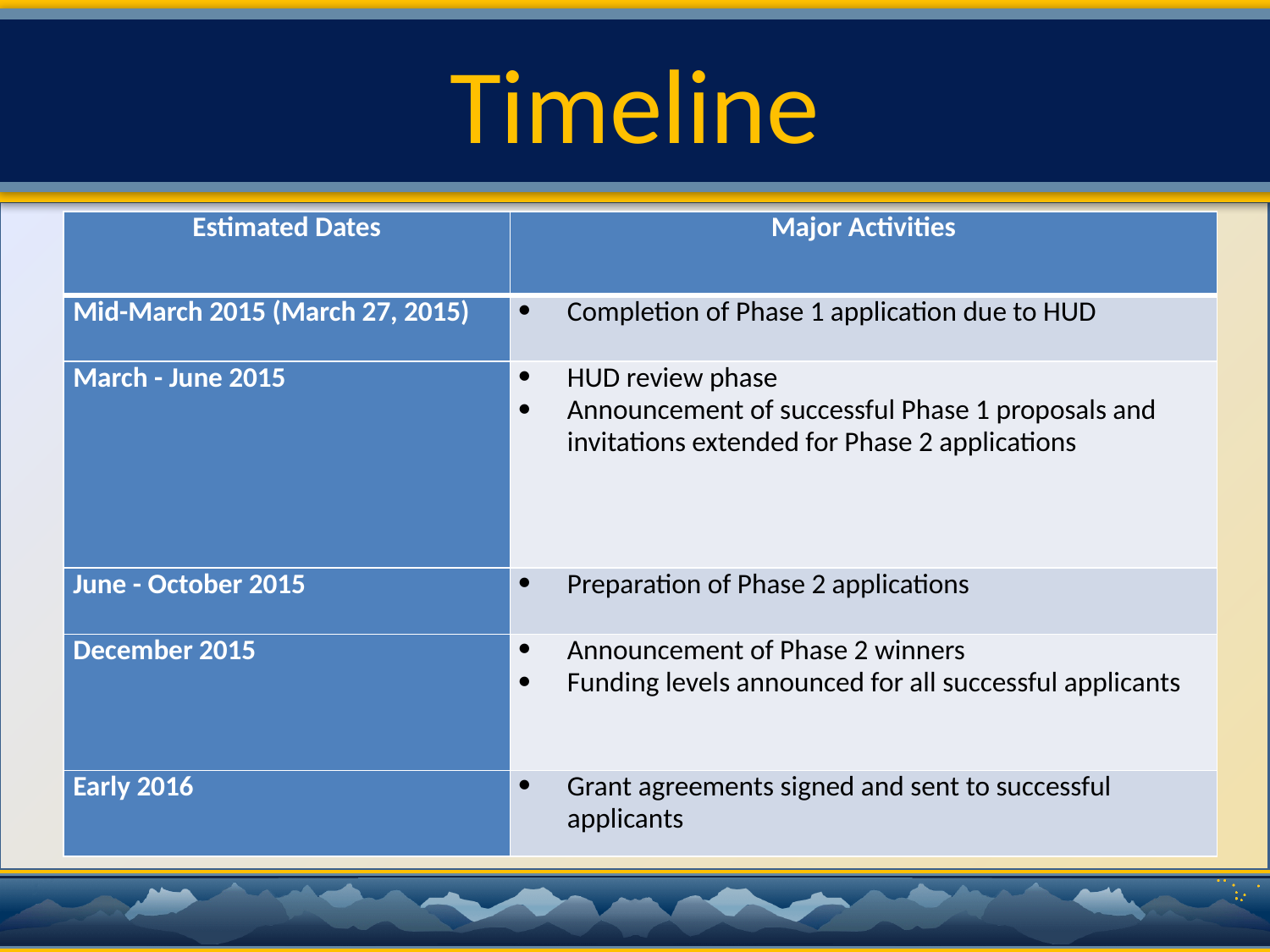

# Timeline
| Estimated Dates | Major Activities |
| --- | --- |
| Mid-March 2015 (March 27, 2015) | Completion of Phase 1 application due to HUD |
| March - June 2015 | HUD review phase Announcement of successful Phase 1 proposals and invitations extended for Phase 2 applications |
| June - October 2015 | Preparation of Phase 2 applications |
| December 2015 | Announcement of Phase 2 winners Funding levels announced for all successful applicants |
| Early 2016 | Grant agreements signed and sent to successful applicants |